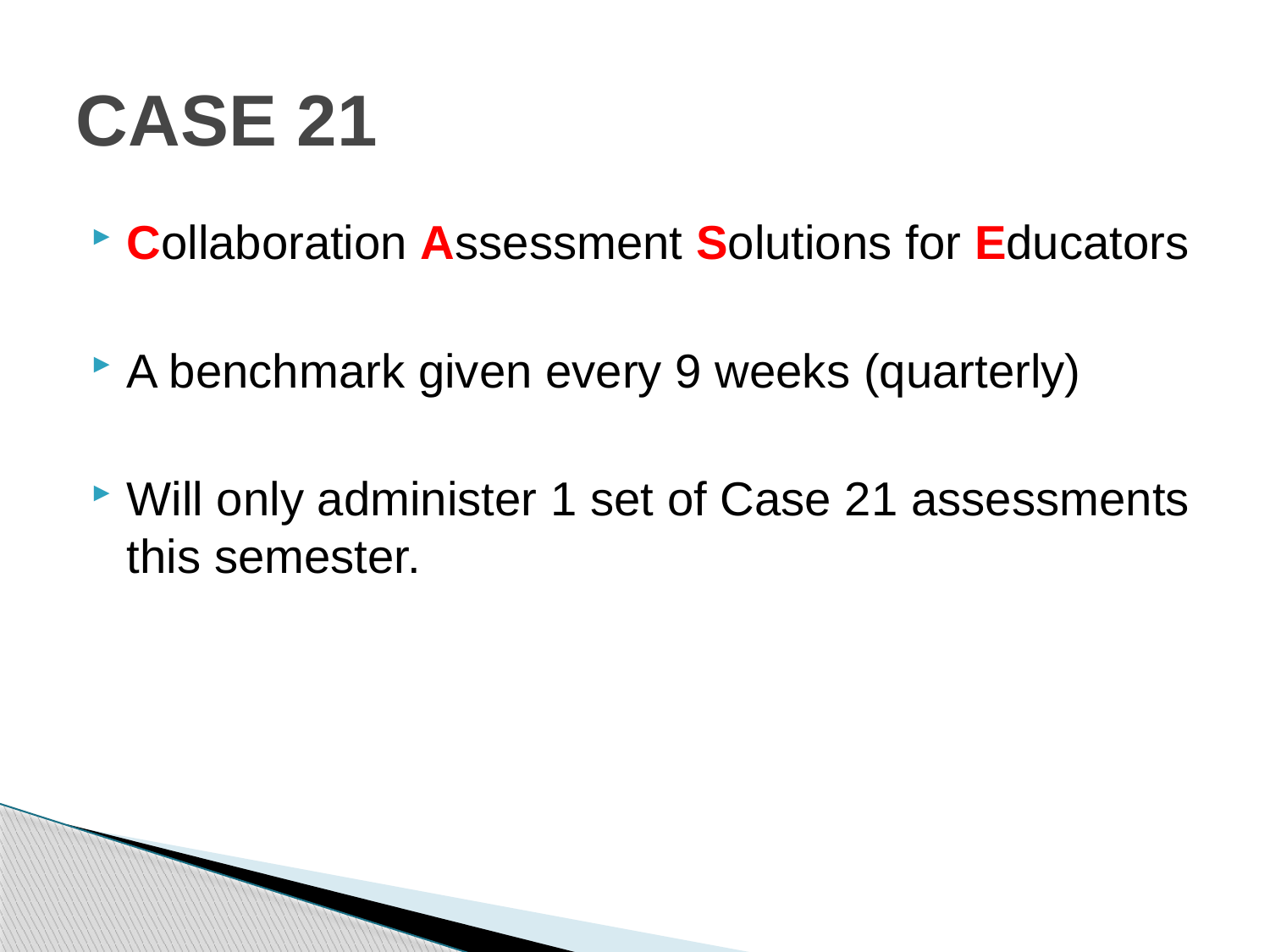

# CASE 21
Collaboration Assessment Solutions for Educators

A benchmark given every 9 weeks (quarterly)

Will only administer 1 set of Case 21 assessments this semester.